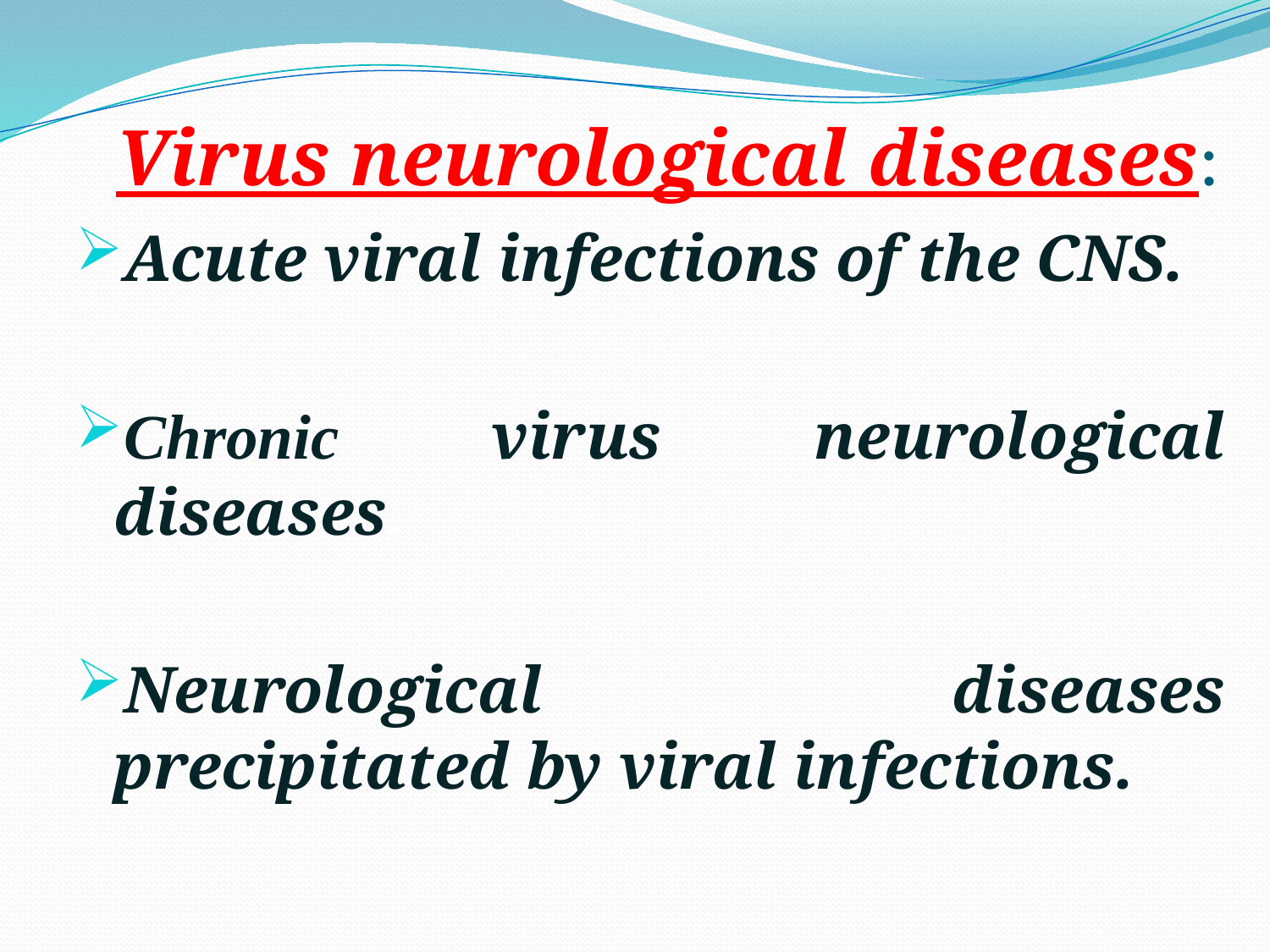

# Virus neurological diseases:
Acute viral infections of the CNS.

Chronic virus neurological diseases.

Neurological diseases precipitated by viral infections.